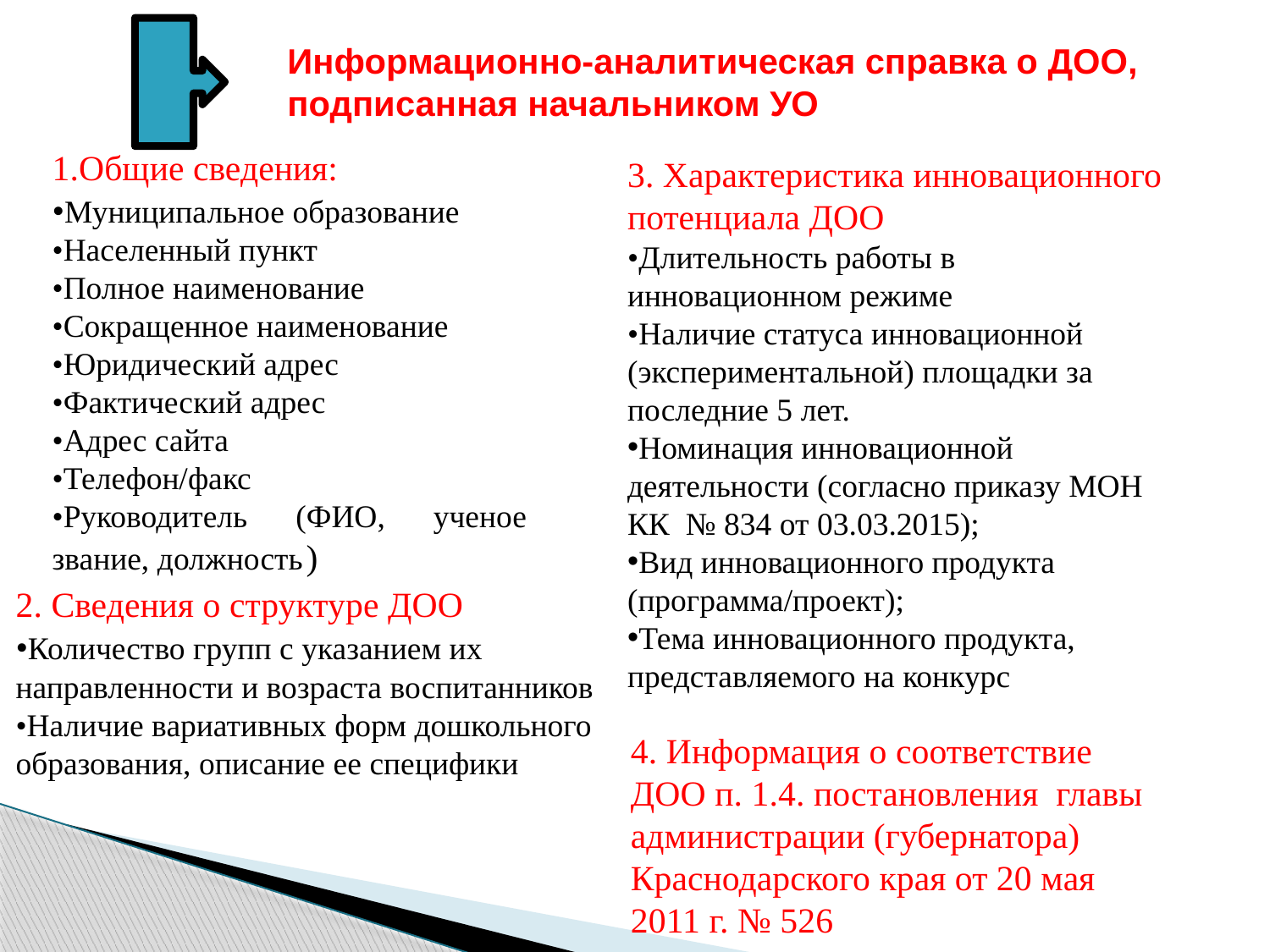

Информационно-аналитическая справка о ДОО, подписанная начальником УО
1.Общие сведения:
•Муниципальное образование
•Населенный пункт
•Полное наименование
•Сокращенное наименование
•Юридический адрес
•Фактический адрес
•Адрес сайта
•Телефон/факс
•Руководитель (ФИО, ученое звание, должность	)
3. Характеристика инновационного потенциала ДОО
•Длительность работы в инновационном режиме
•Наличие статуса инновационной (экспериментальной) площадки за последние 5 лет.
Номинация инновационной деятельности (согласно приказу МОН КК  № 834 от 03.03.2015);
Вид инновационного продукта (программа/проект);
Тема инновационного продукта, представляемого на конкурс
2. Сведения о структуре ДОО
•Количество групп с указанием их направленности и возраста воспитанников
•Наличие вариативных форм дошкольного образования, описание ее специфики

4. Информация о соответствие ДОО п. 1.4. постановления  главы администрации (губернатора) Краснодарского края от 20 мая 2011 г. № 526